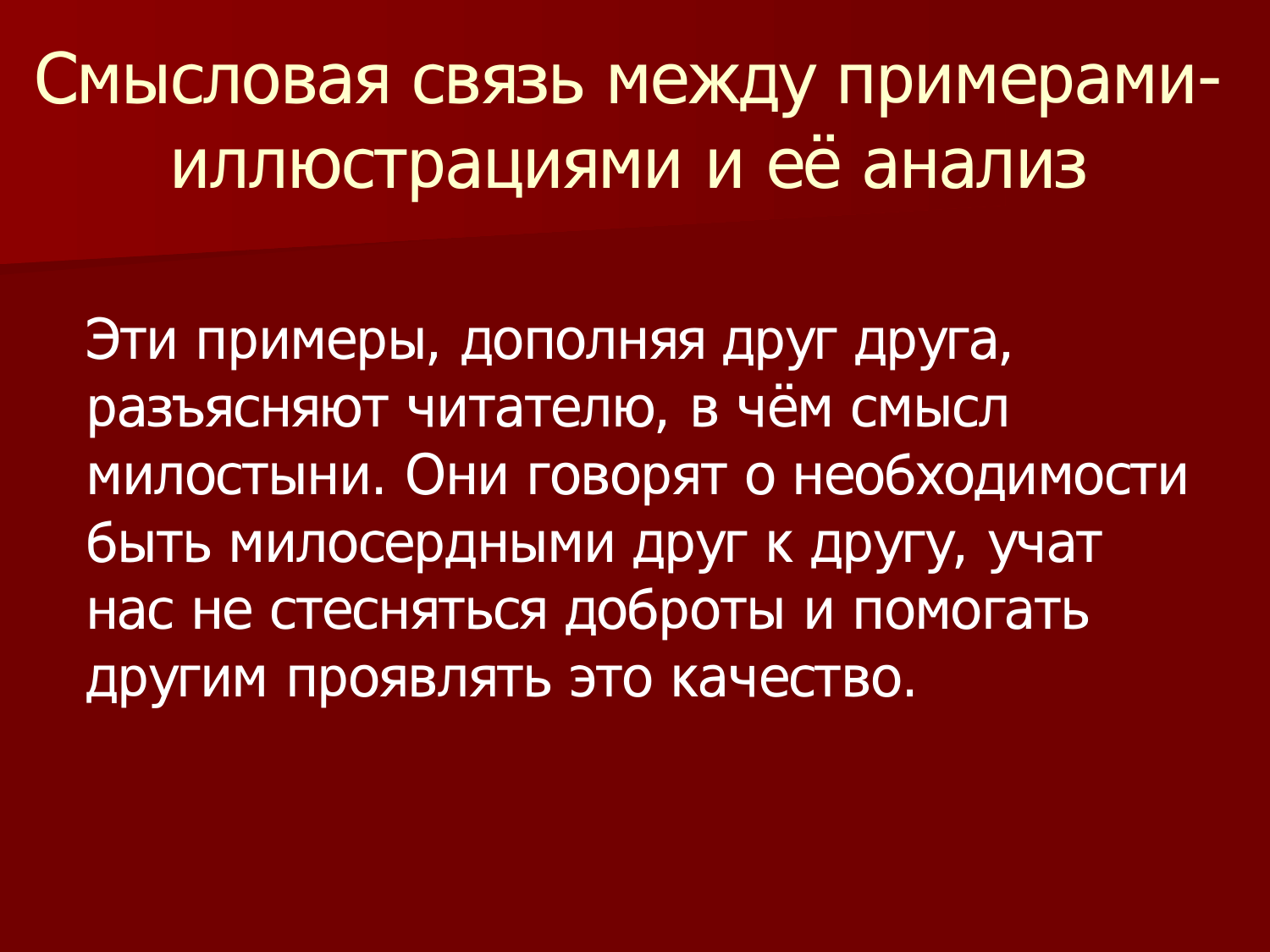

# Смысловая связь между примерами-иллюстрациями и её анализ
Эти примеры, дополняя друг друга, разъясняют читателю, в чём смысл милостыни. Они говорят о необходимости быть милосердными друг к другу, учат нас не стесняться доброты и помогать другим проявлять это качество.